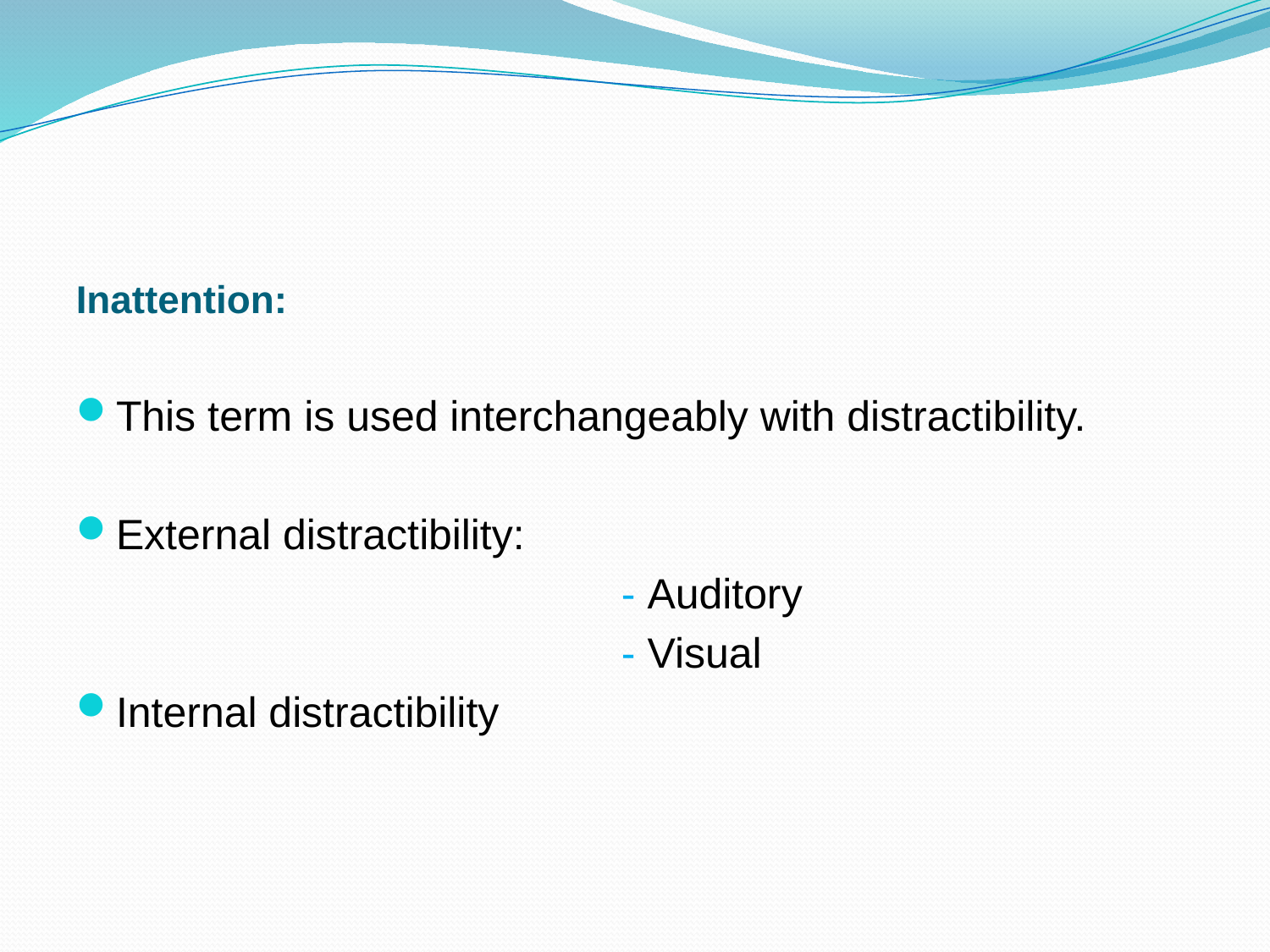

#
Inattention:

This term is used interchangeably with distractibility.

External distractibility:
                                              - Auditory
                                              - Visual
Internal distractibility